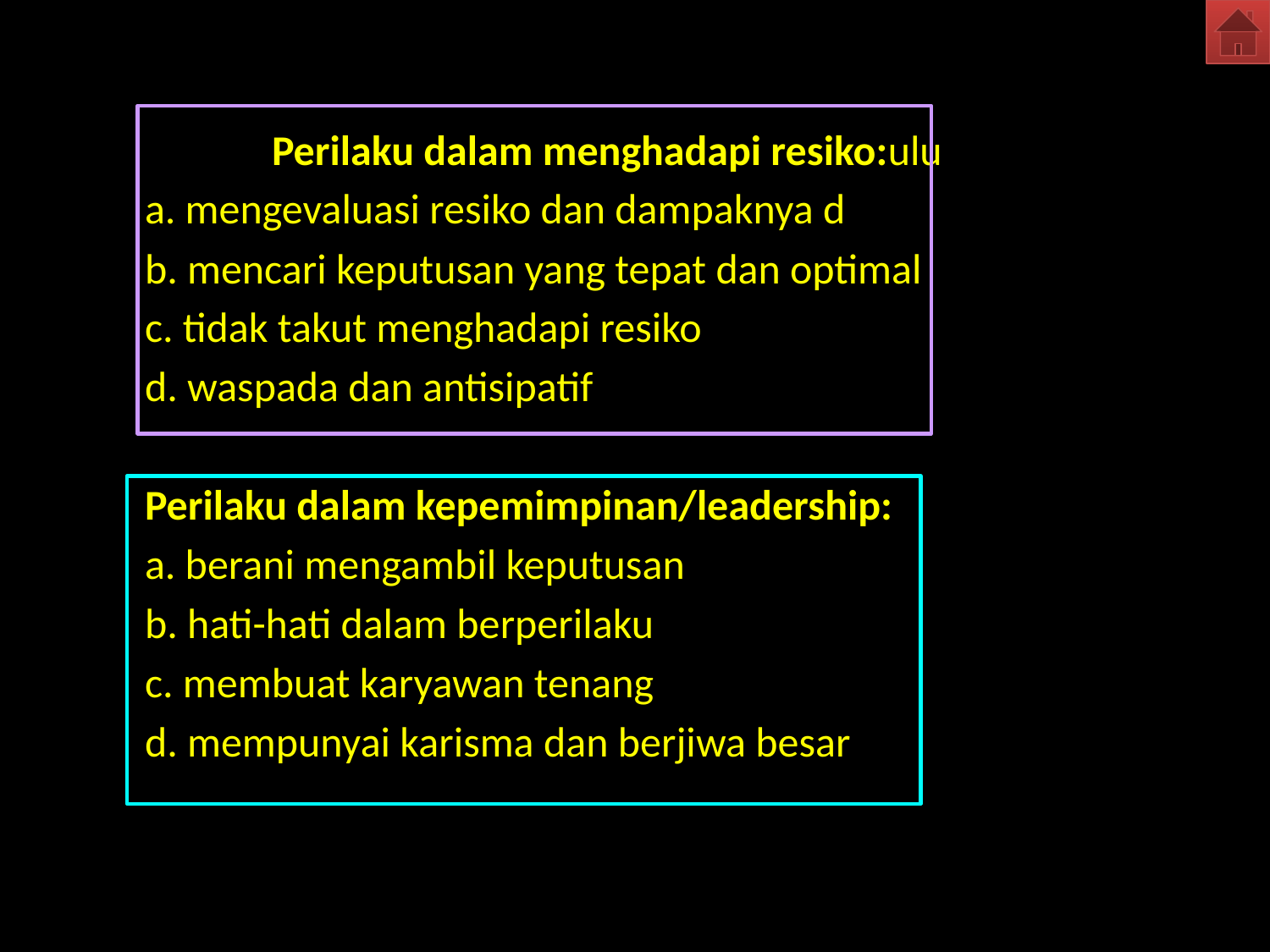

Perilaku dalam menghadapi resiko:ulu
	a. mengevaluasi resiko dan dampaknya d
	b. mencari keputusan yang tepat dan optimal
	c. tidak takut menghadapi resiko
	d. waspada dan antisipatif

	Perilaku dalam kepemimpinan/leadership:
	a. berani mengambil keputusan
	b. hati-hati dalam berperilaku
	c. membuat karyawan tenang
	d. mempunyai karisma dan berjiwa besar